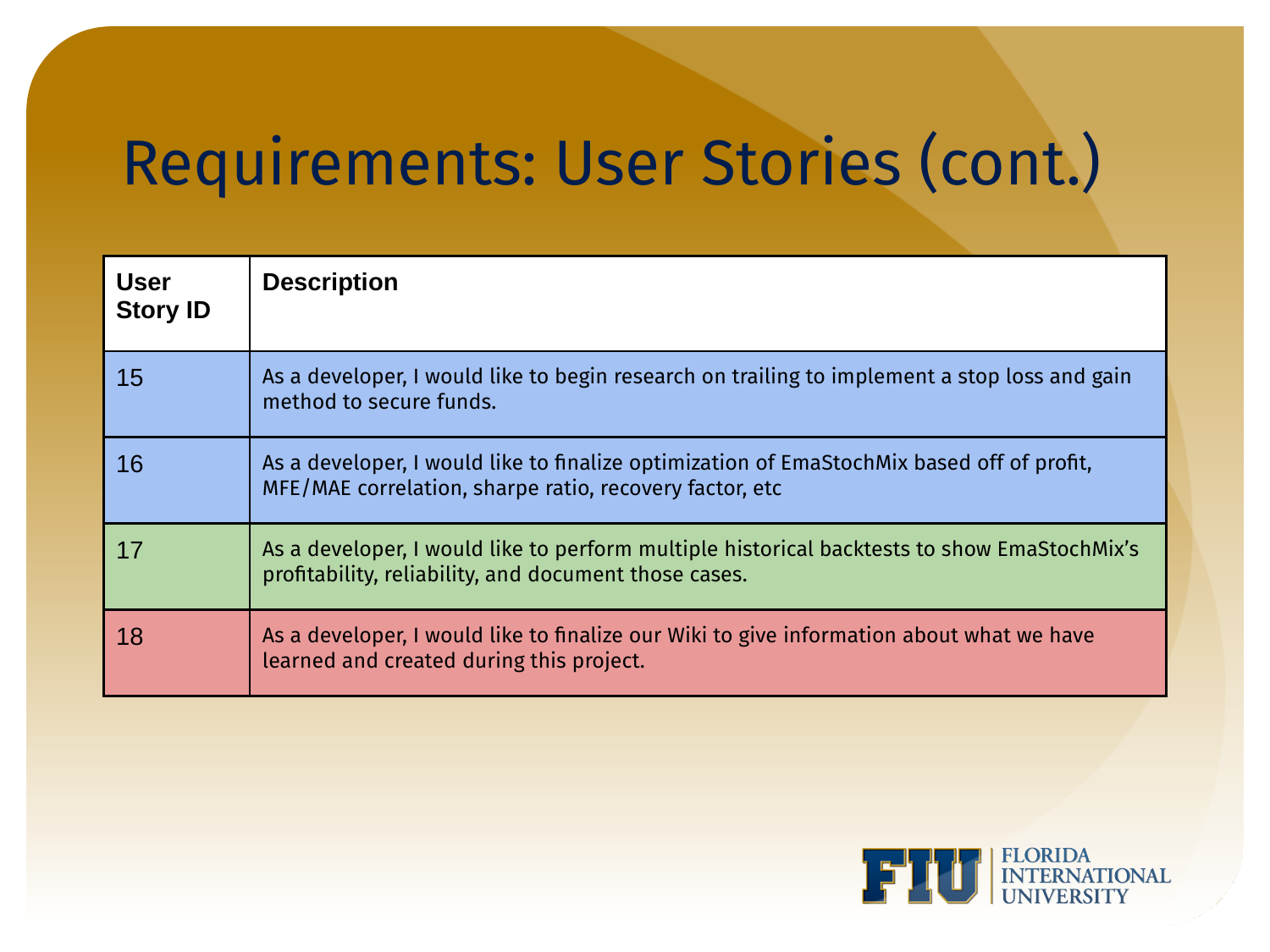

# Requirements: User Stories (cont.)
| User Story ID | Description |
| --- | --- |
| 15 | As a developer, I would like to begin research on trailing to implement a stop loss and gain method to secure funds. |
| 16 | As a developer, I would like to finalize optimization of EmaStochMix based off of profit, MFE/MAE correlation, sharpe ratio, recovery factor, etc |
| 17 | As a developer, I would like to perform multiple historical backtests to show EmaStochMix’s profitability, reliability, and document those cases. |
| 18 | As a developer, I would like to finalize our Wiki to give information about what we have learned and created during this project. |